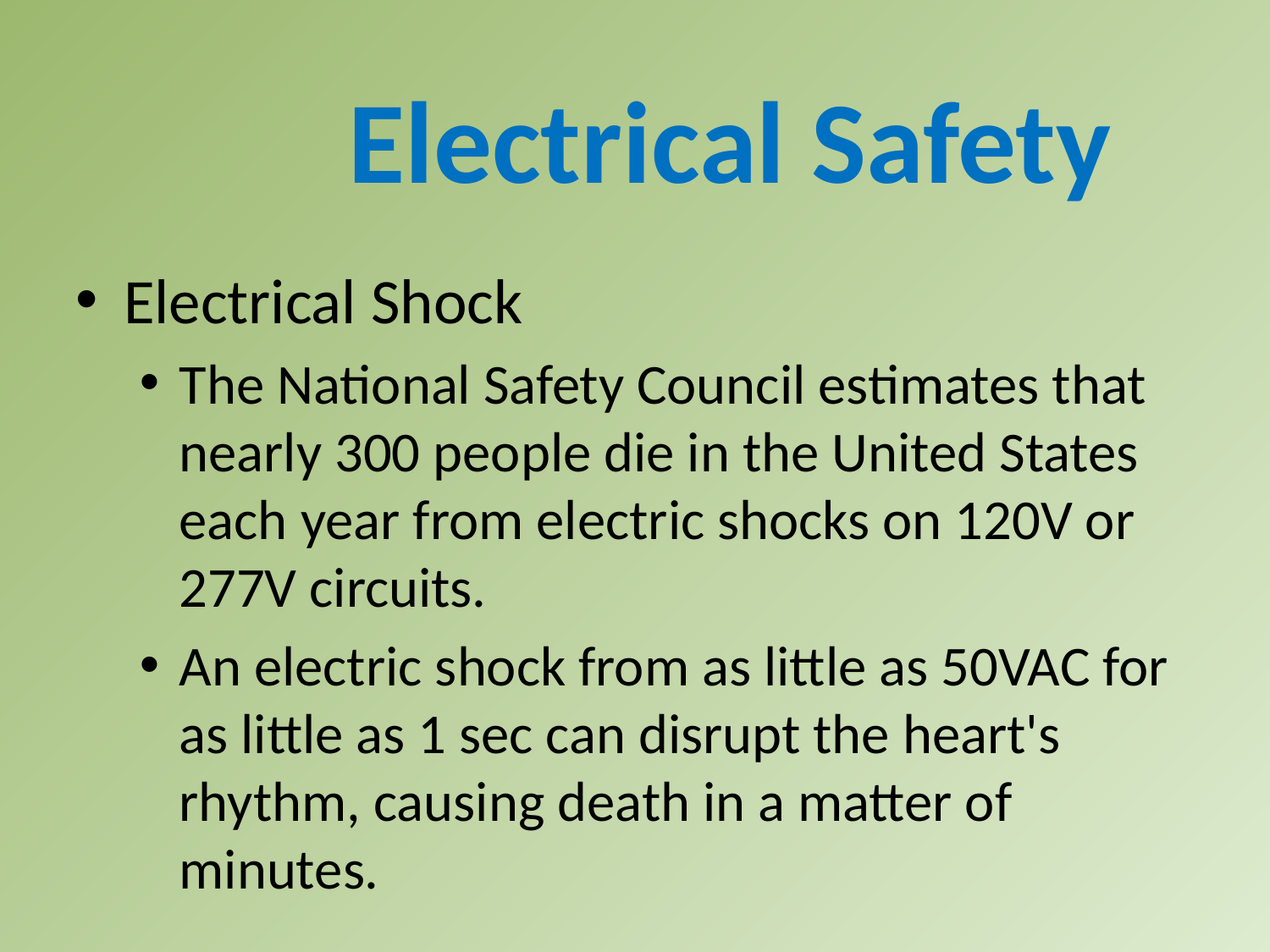

Electrical Safety
Electrical Shock
The National Safety Council estimates that nearly 300 people die in the United States each year from electric shocks on 120V or 277V circuits.
An electric shock from as little as 50VAC for as little as 1 sec can disrupt the heart's rhythm, causing death in a matter of minutes.